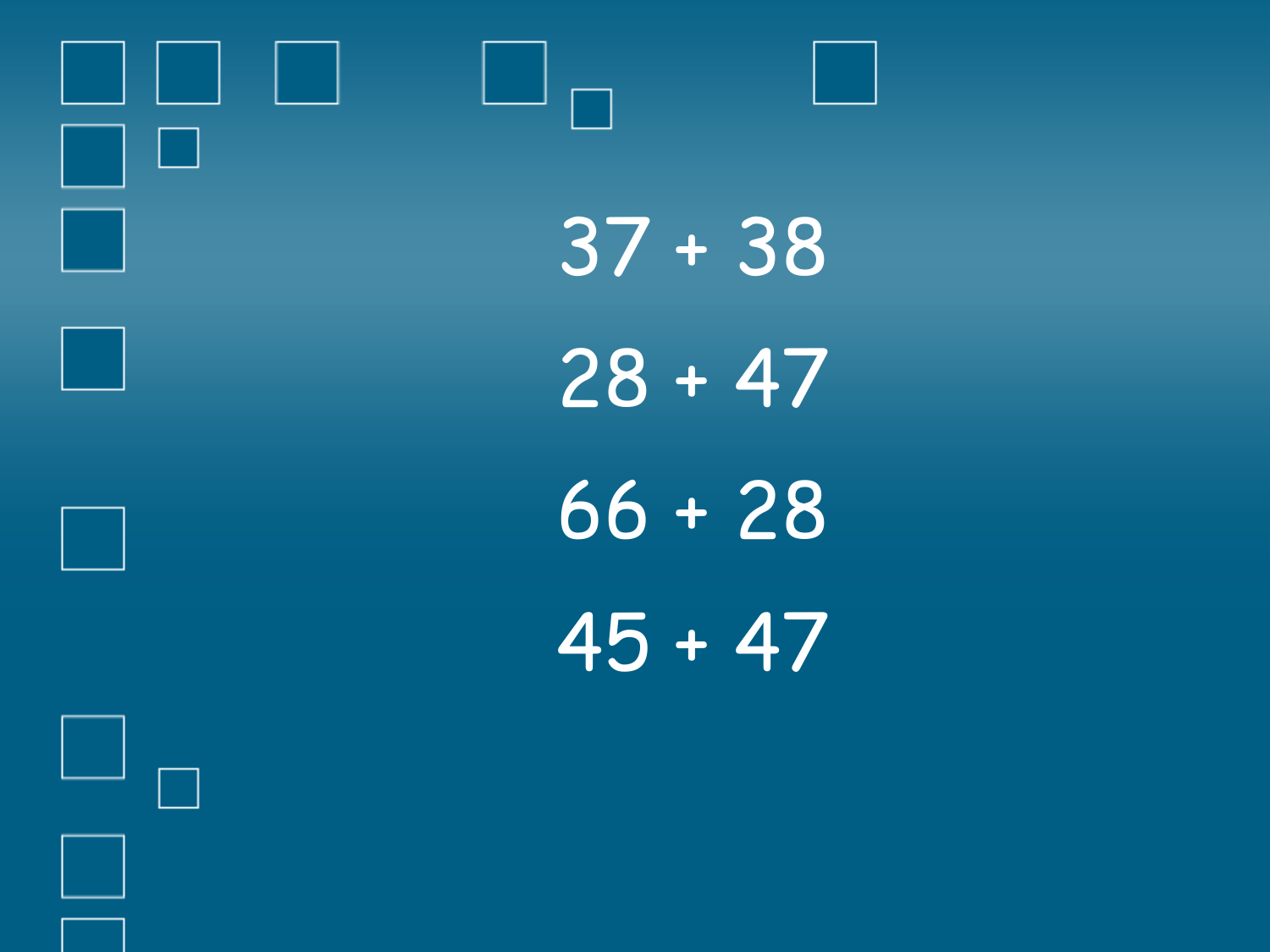

37 + 38
28 + 47
66 + 28
45 + 47